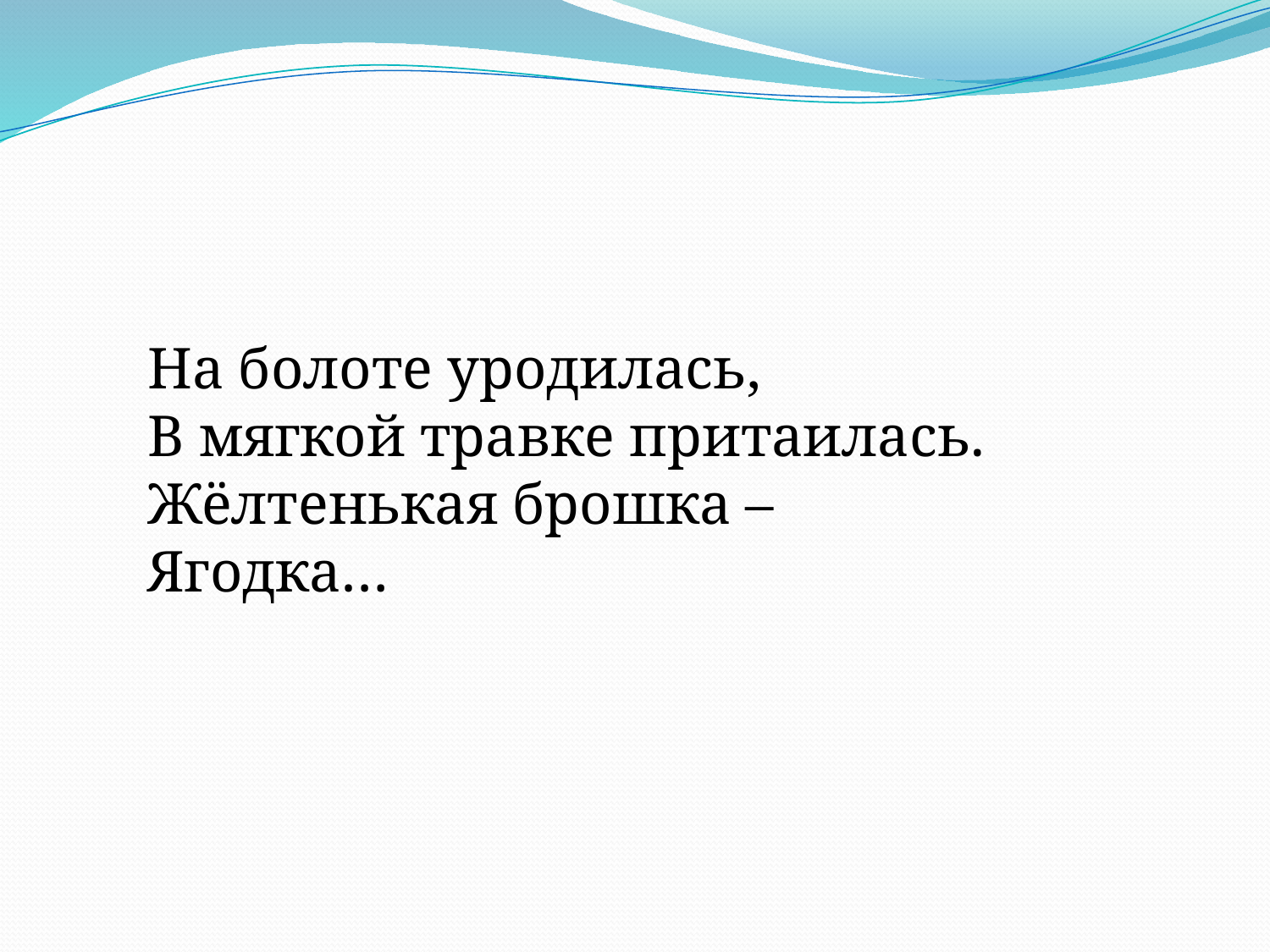

На болоте уродилась,
В мягкой травке притаилась.
Жёлтенькая брошка –
Ягодка…